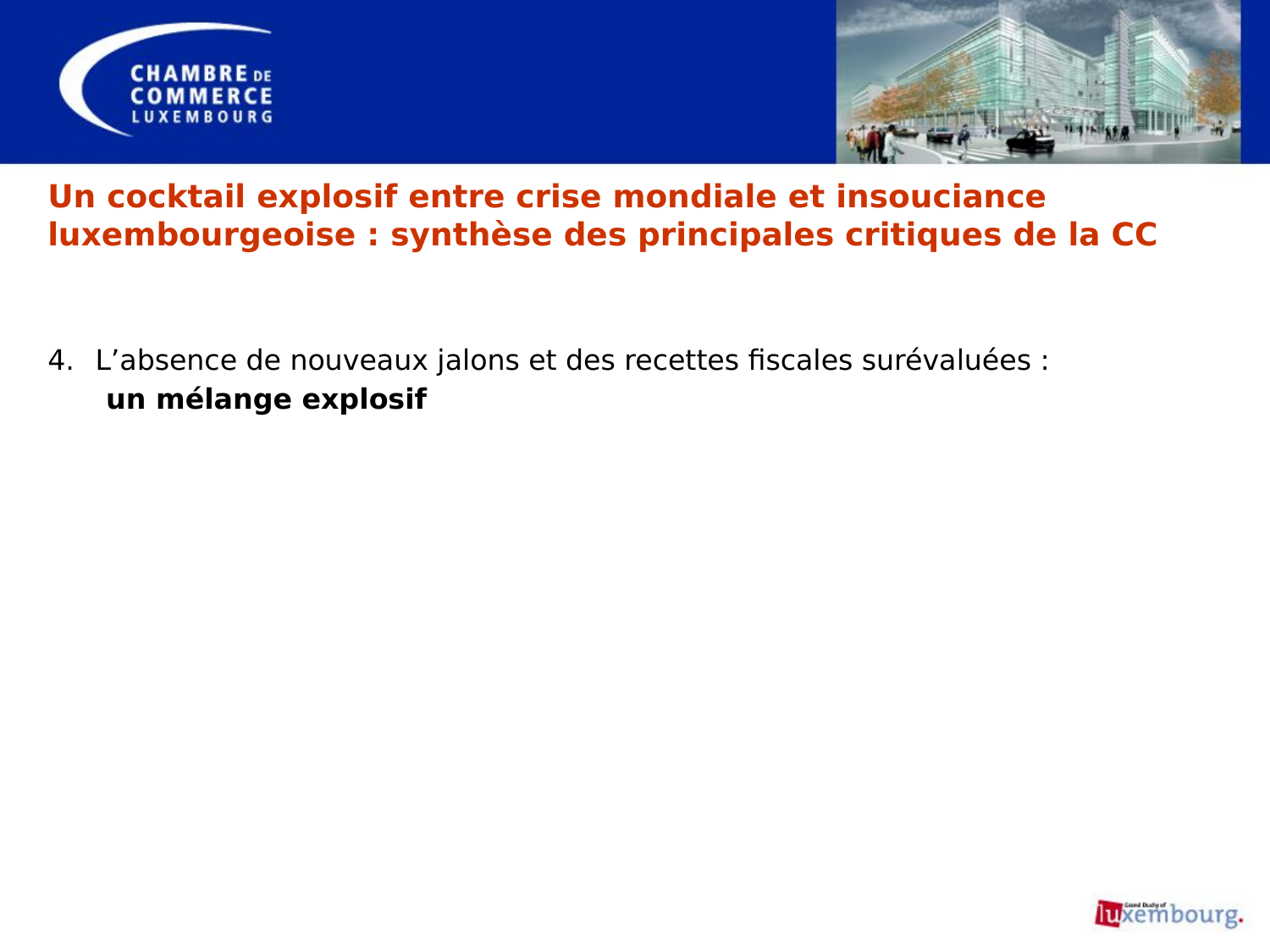

# Un cocktail explosif entre crise mondiale et insouciance luxembourgeoise : synthèse des principales critiques de la CC

L’absence de nouveaux jalons et des recettes fiscales surévaluées :
      un mélange explosif